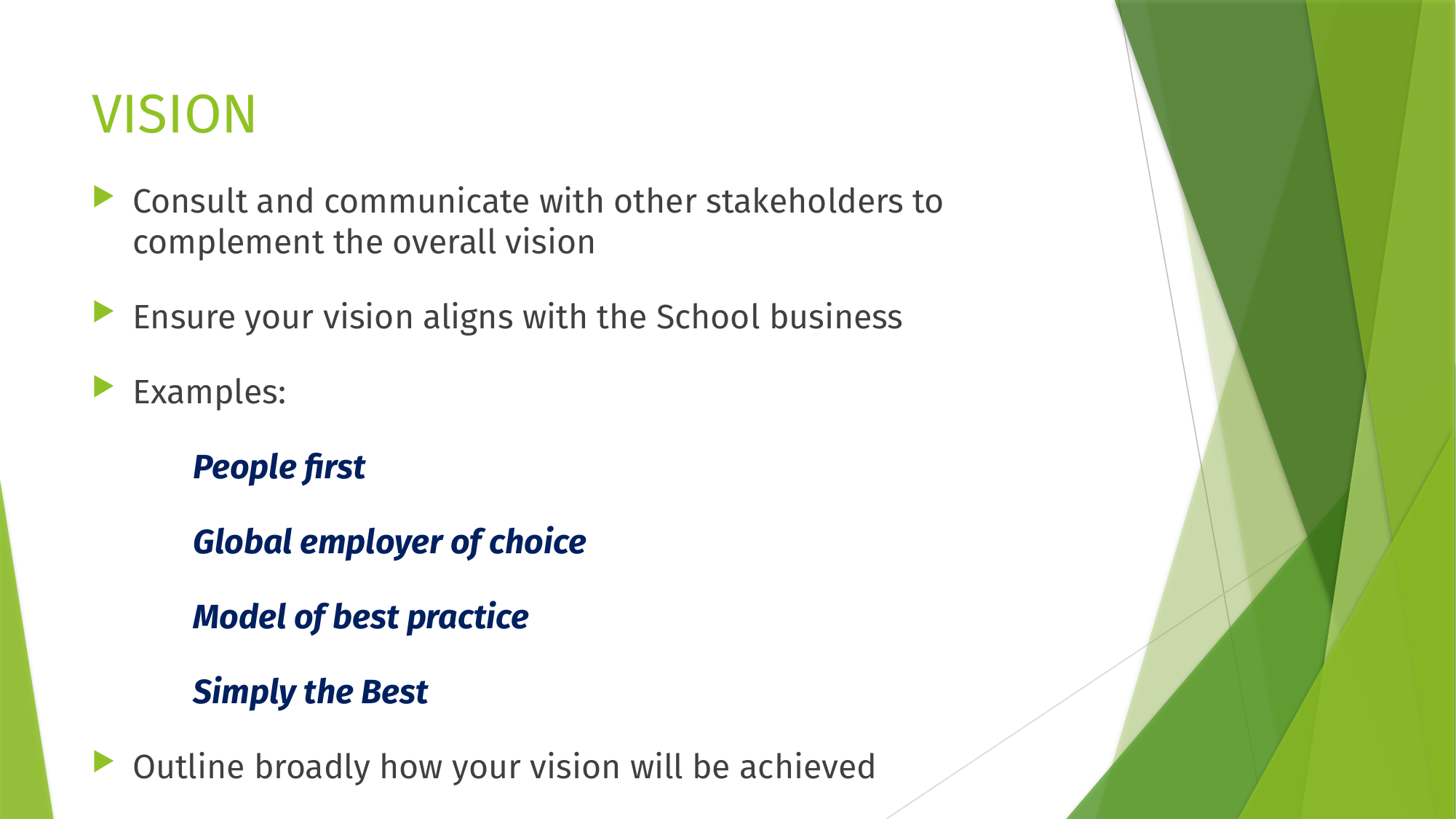

# VISION
Consult and communicate with other stakeholders to complement the overall vision
Ensure your vision aligns with the School business
Examples:
	People first
	Global employer of choice
	Model of best practice
	Simply the Best
Outline broadly how your vision will be achieved